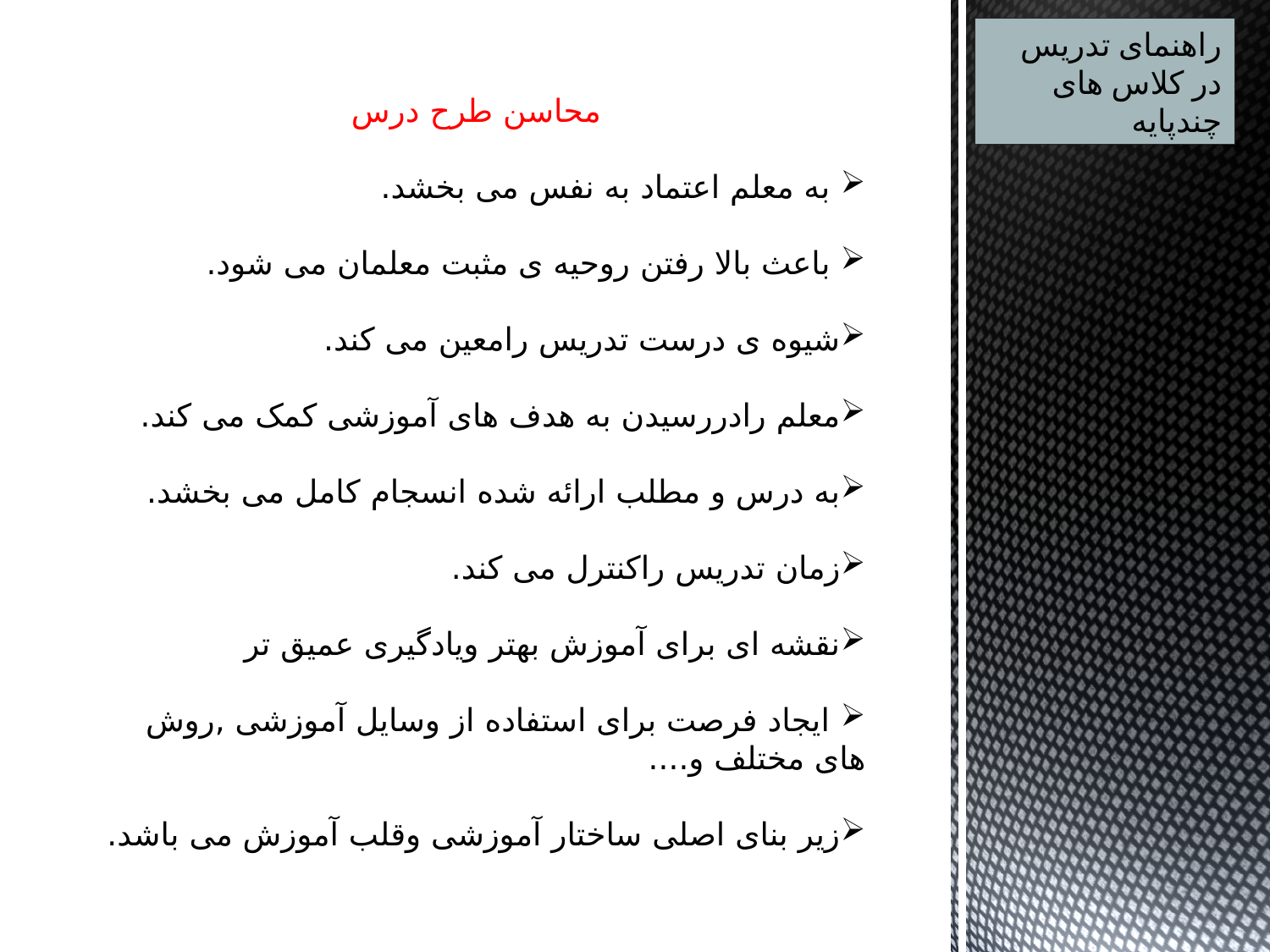

راهنمای تدریس در کلاس های چندپایه
محاسن طرح درس

 به معلم اعتماد به نفس می بخشد.

 باعث بالا رفتن روحیه ی مثبت معلمان می شود.

شیوه ی درست تدریس رامعین می کند.

معلم رادررسیدن به هدف های آموزشی کمک می کند.

به درس و مطلب ارائه شده انسجام کامل می بخشد.

زمان تدریس راکنترل می کند.

نقشه ای برای آموزش بهتر ویادگیری عمیق تر

 ایجاد فرصت برای استفاده از وسایل آموزشی ,روش های مختلف و....

زیر بنای اصلی ساختار آموزشی وقلب آموزش می باشد.